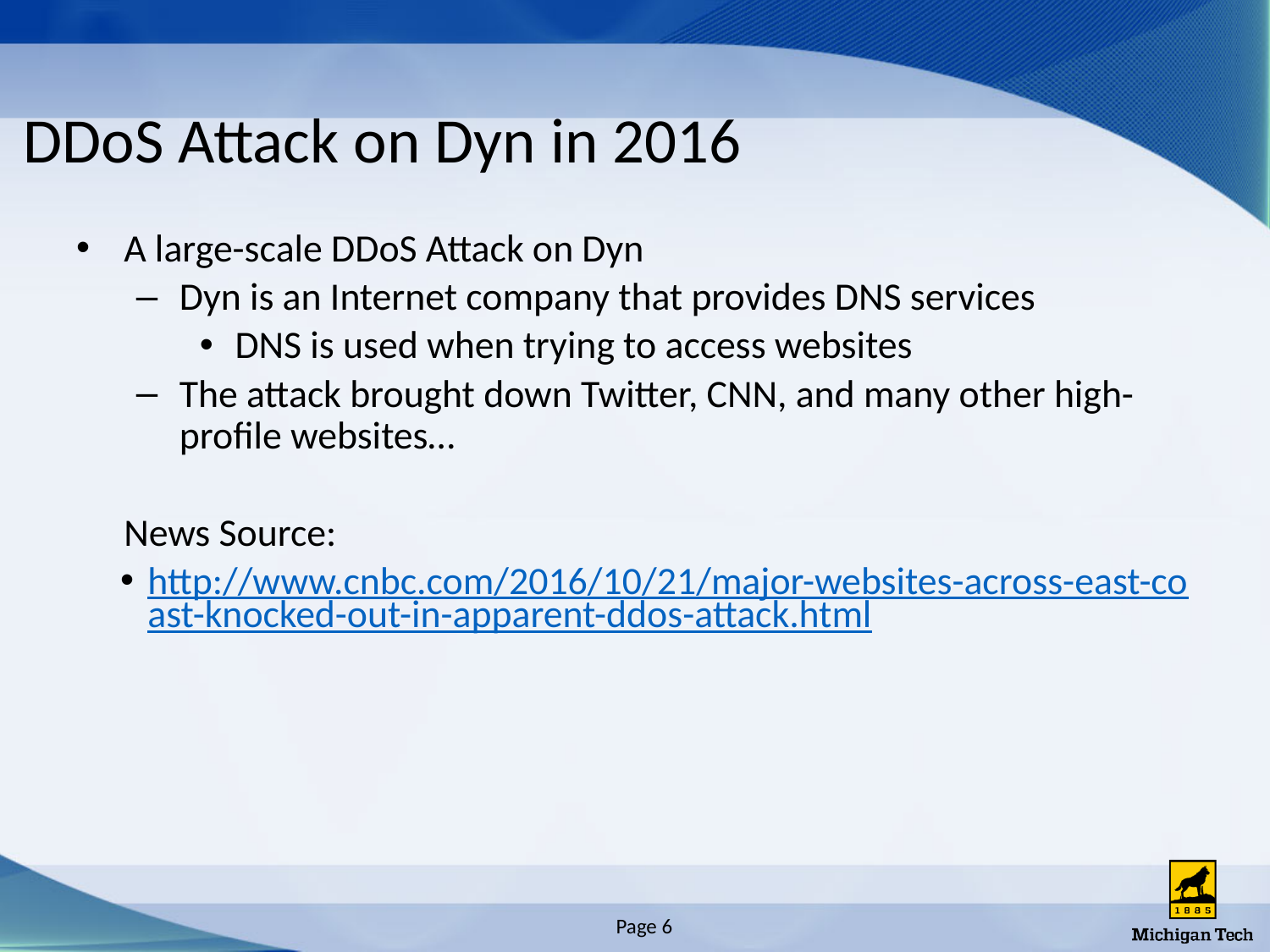

# DDoS Attack on Dyn in 2016
A large-scale DDoS Attack on Dyn
Dyn is an Internet company that provides DNS services
DNS is used when trying to access websites
The attack brought down Twitter, CNN, and many other high-profile websites…

News Source:
http://www.cnbc.com/2016/10/21/major-websites-across-east-coast-knocked-out-in-apparent-ddos-attack.html